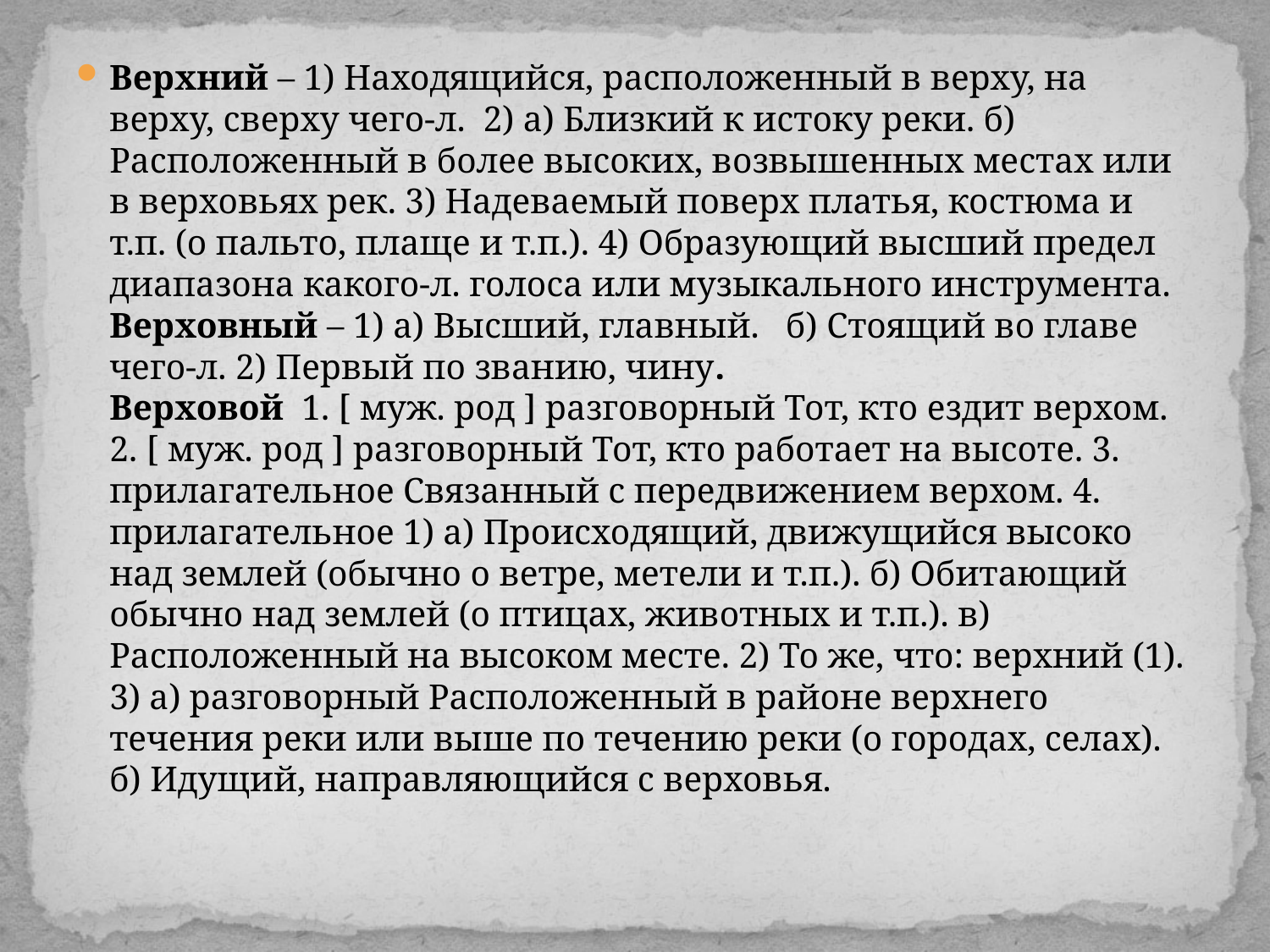

Верхний – 1) Находящийся, расположенный в верху, на верху, сверху чего-л.  2) а) Близкий к истоку реки. б) Расположенный в более высоких, возвышенных местах или в верховьях рек. 3) Надеваемый поверх платья, костюма и т.п. (о пальто, плаще и т.п.). 4) Образующий высший предел диапазона какого-л. голоса или музыкального инструмента. Верховный – 1) а) Высший, главный.   б) Стоящий во главе чего-л. 2) Первый по званию, чину.                                      Верховой  1. [ муж. род ] разговорный Тот, кто ездит верхом. 2. [ муж. род ] разговорный Тот, кто работает на высоте. 3. прилагательное Связанный с передвижением верхом. 4. прилагательное 1) а) Происходящий, движущийся высоко над землей (обычно о ветре, метели и т.п.). б) Обитающий обычно над землей (о птицах, животных и т.п.). в) Расположенный на высоком месте. 2) То же, что: верхний (1). 3) а) разговорный Расположенный в районе верхнего течения реки или выше по течению реки (о городах, селах). б) Идущий, направляющийся с верховья.